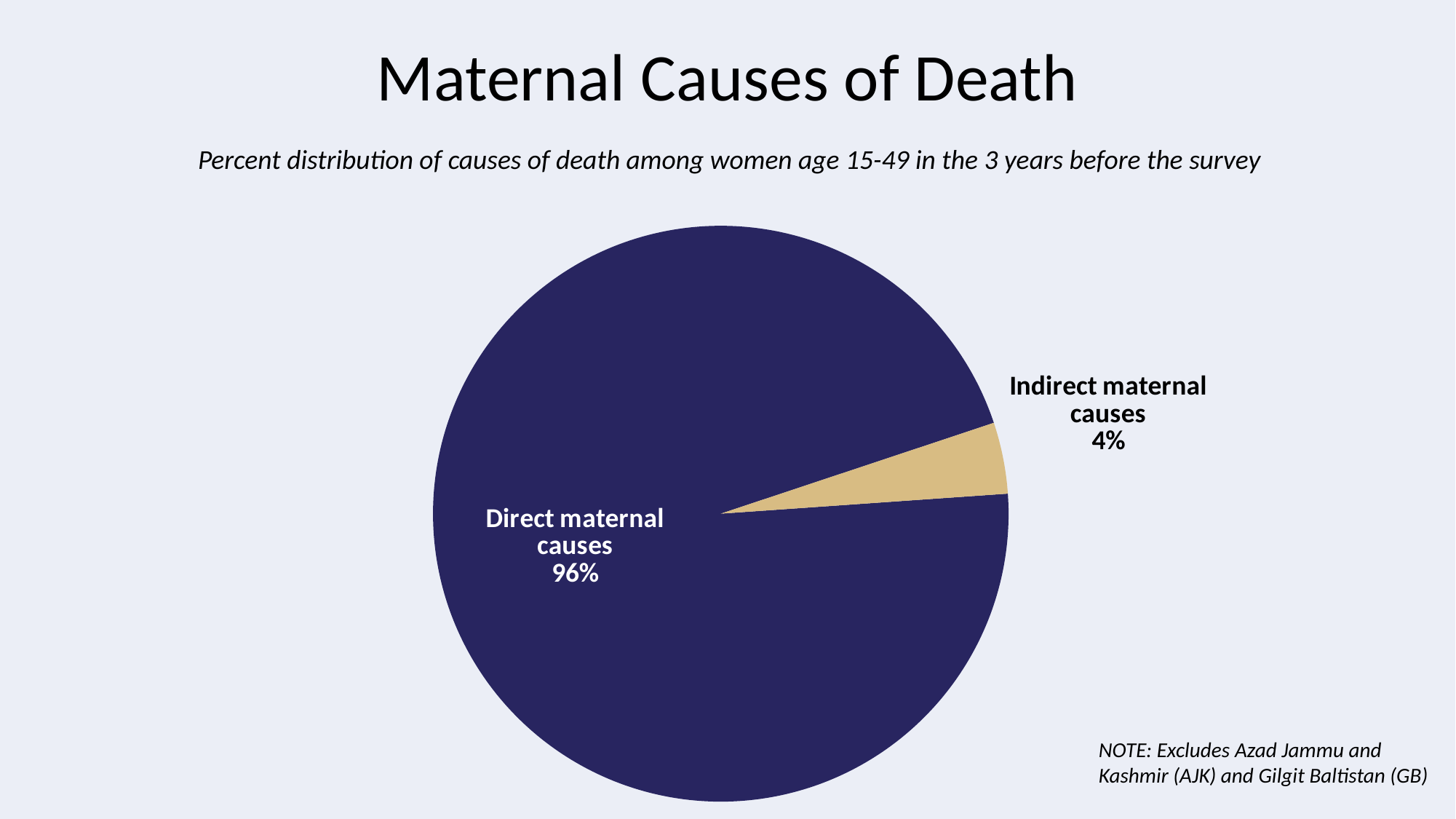

# Maternal Causes of Death
Percent distribution of causes of death among women age 15-49 in the 3 years before the survey

### Chart

| Category | Series 1 |
|---|---|
| Direct maternal causes | 96.0 |
| Indirect maternal causes | 4.0 |
NOTE: Excludes Azad Jammu and Kashmir (AJK) and Gilgit Baltistan (GB)